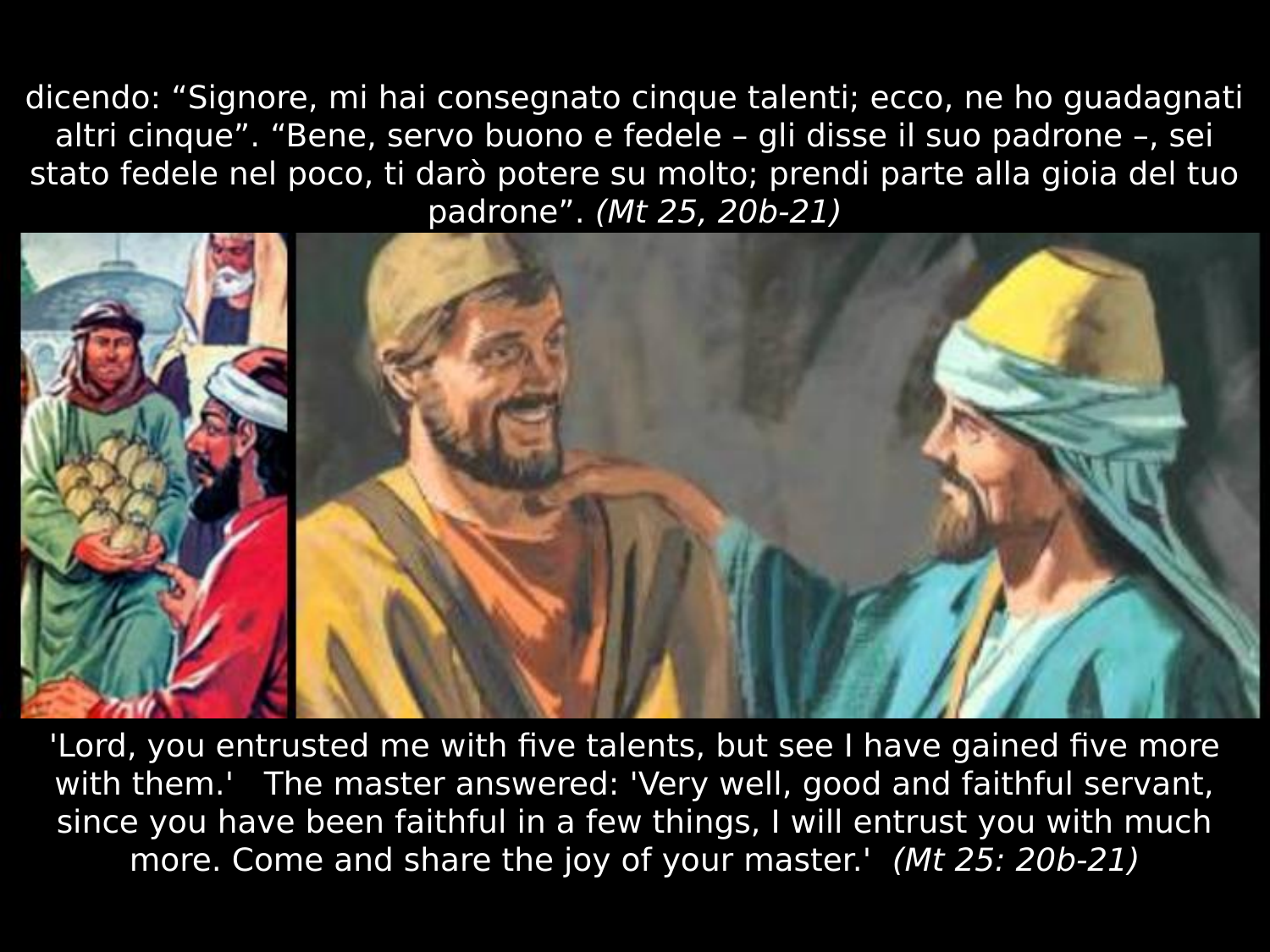

# dicendo: “Signore, mi hai consegnato cinque talenti; ecco, ne ho guadagnati altri cinque”. “Bene, servo buono e fedele – gli disse il suo padrone –, sei stato fedele nel poco, ti darò potere su molto; prendi parte alla gioia del tuo padrone”. (Mt 25, 20b-21)
'Lord, you entrusted me with five talents, but see I have gained five more with them.'   The master answered: 'Very well, good and faithful servant, since you have been faithful in a few things, I will entrust you with much more. Come and share the joy of your master.'  (Mt 25: 20b-21)